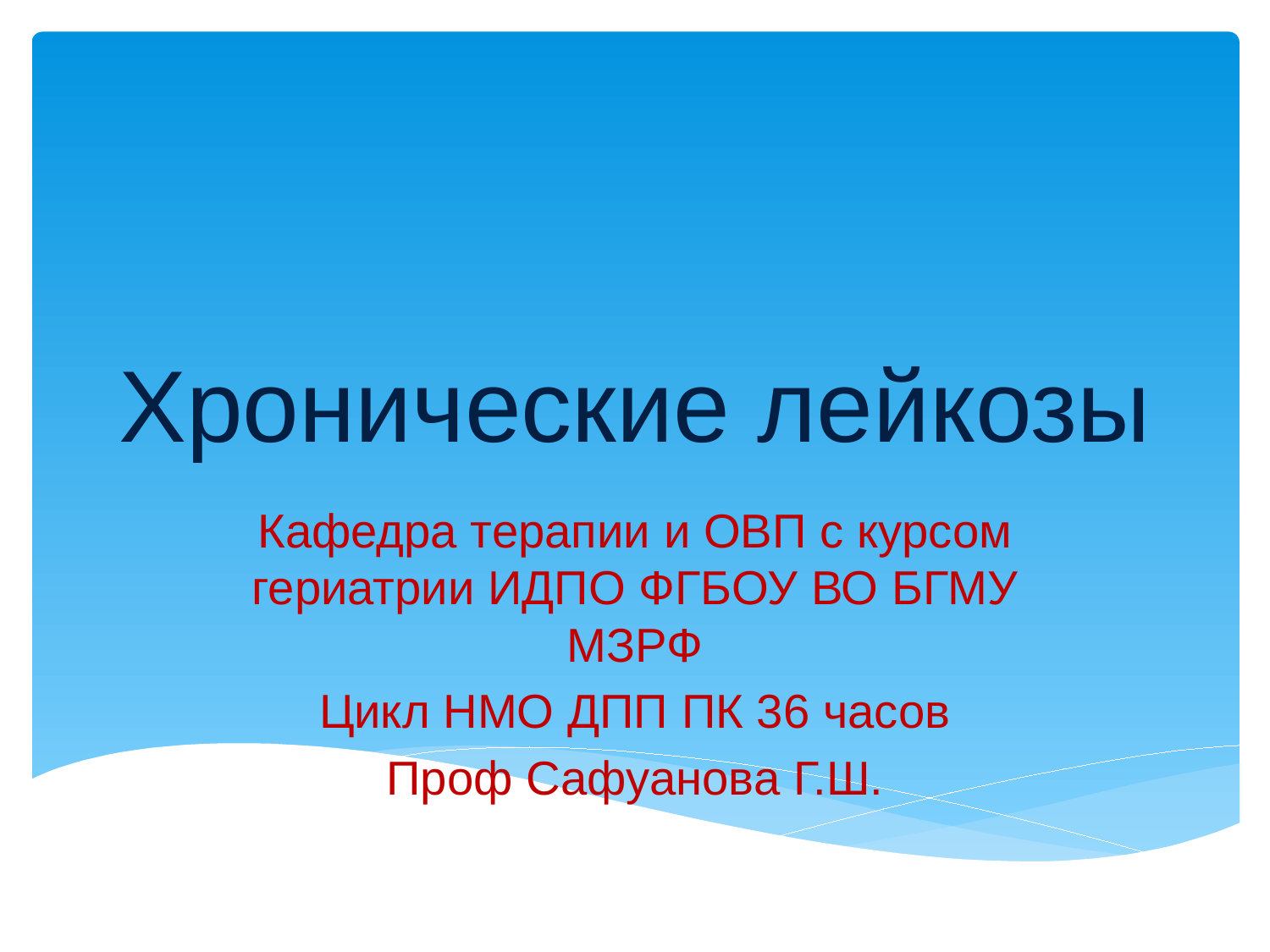

# Хронические лейкозы
Кафедра терапии и ОВП с курсом гериатрии ИДПО ФГБОУ ВО БГМУ МЗРФ
Цикл НМО ДПП ПК 36 часов
Проф Сафуанова Г.Ш.